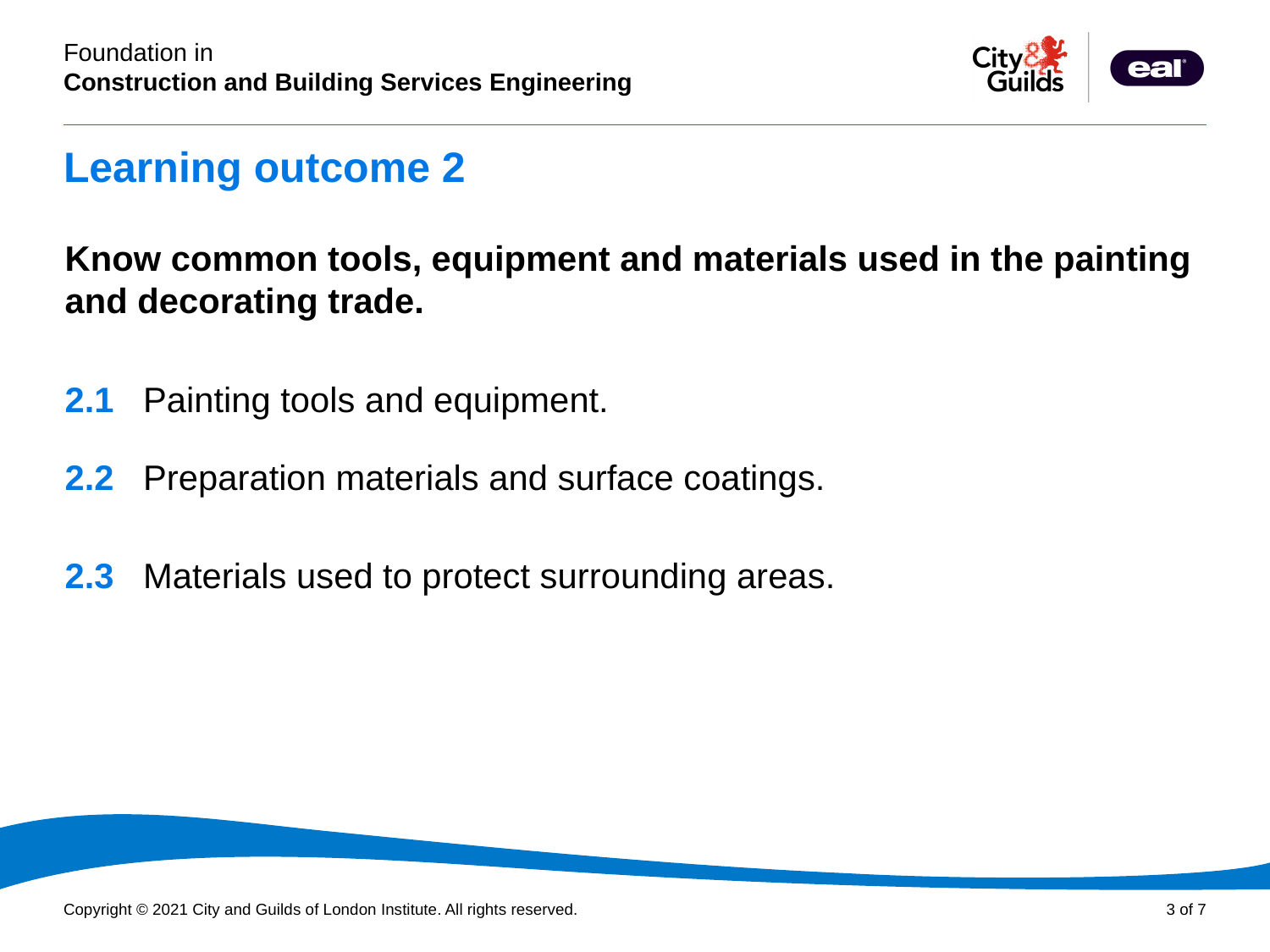

# Learning outcome 2
Know common tools, equipment and materials used in the painting and decorating trade.
2.1   Painting tools and equipment.
2.2   Preparation materials and surface coatings.
2.3   Materials used to protect surrounding areas.